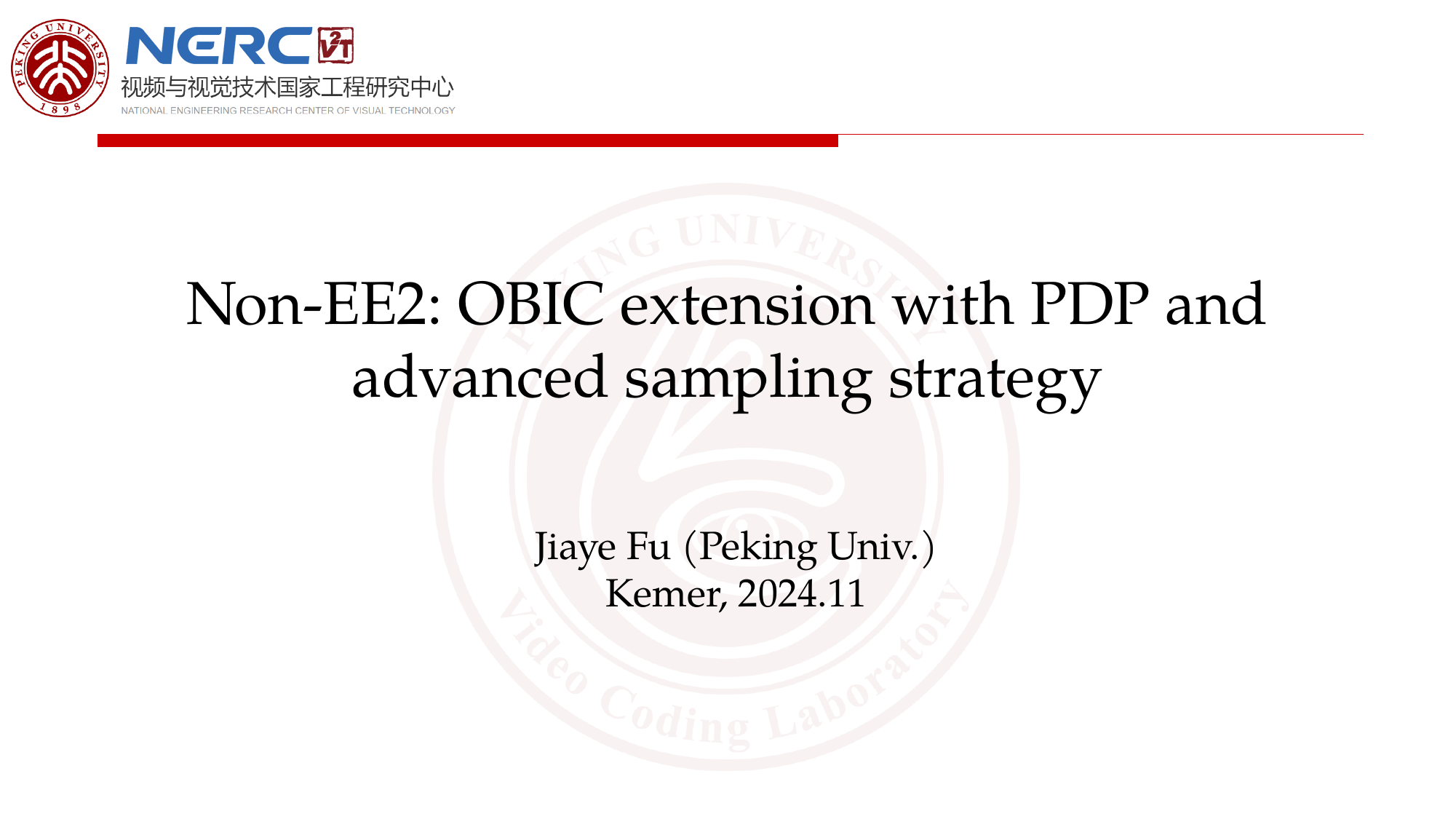

# Non-EE2: OBIC extension with PDP and advanced sampling strategy
Jiaye Fu (Peking Univ.)
Kemer, 2024.11